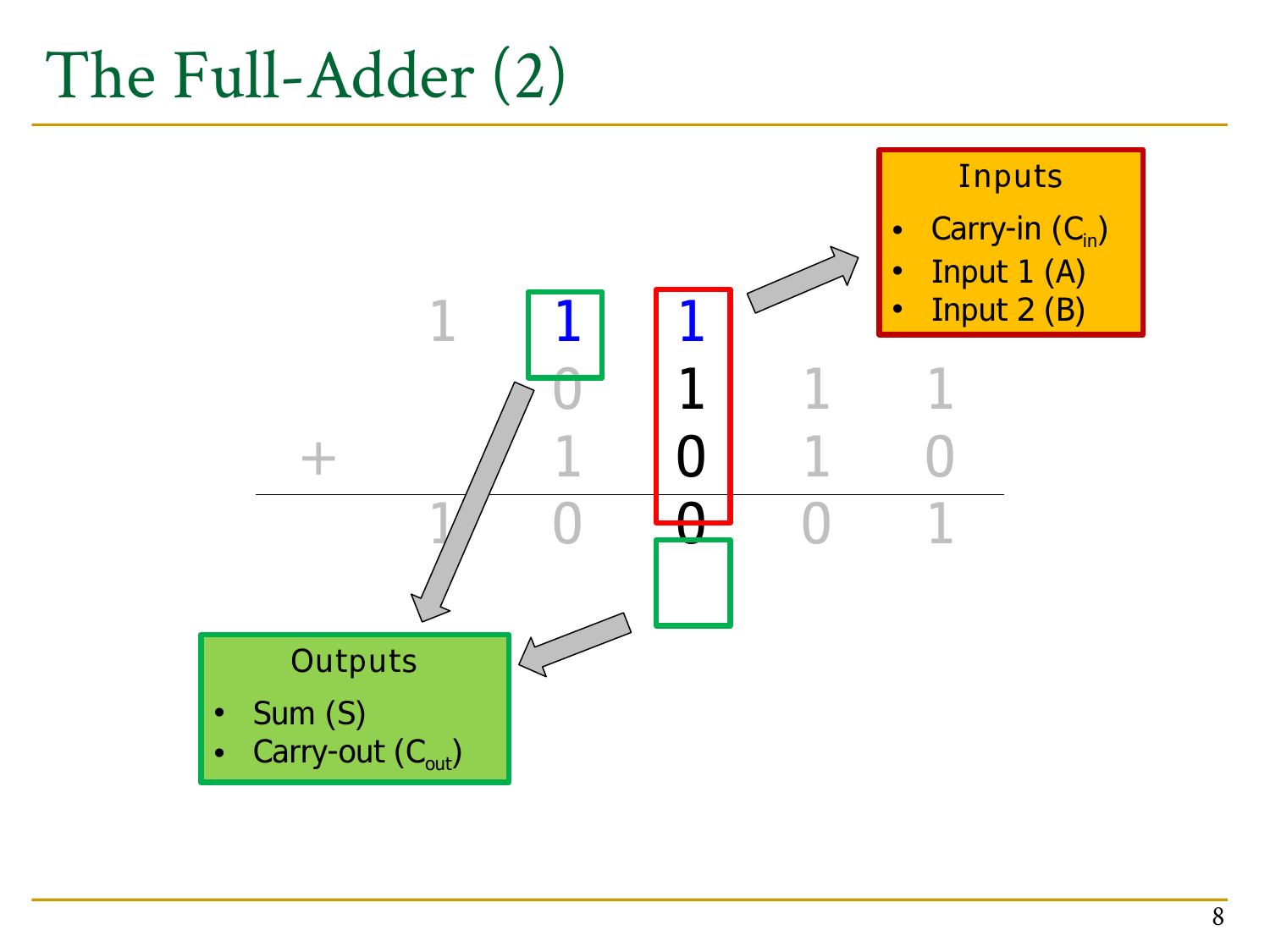

# The Full-Adder (2)
Inputs
Carry-in (Cin)
Input 1 (A)
Input 2 (B)

|  | 1 | 1 | 1 |  |  |
| --- | --- | --- | --- | --- | --- |
|  |  | 0 | 1 | 1 | 1 |
| + |  | 1 | 0 | 1 | 0 |
|  | 1 | 0 | 0 | 0 | 1 |

Outputs
Sum (S)
Carry-out (Cout)
8